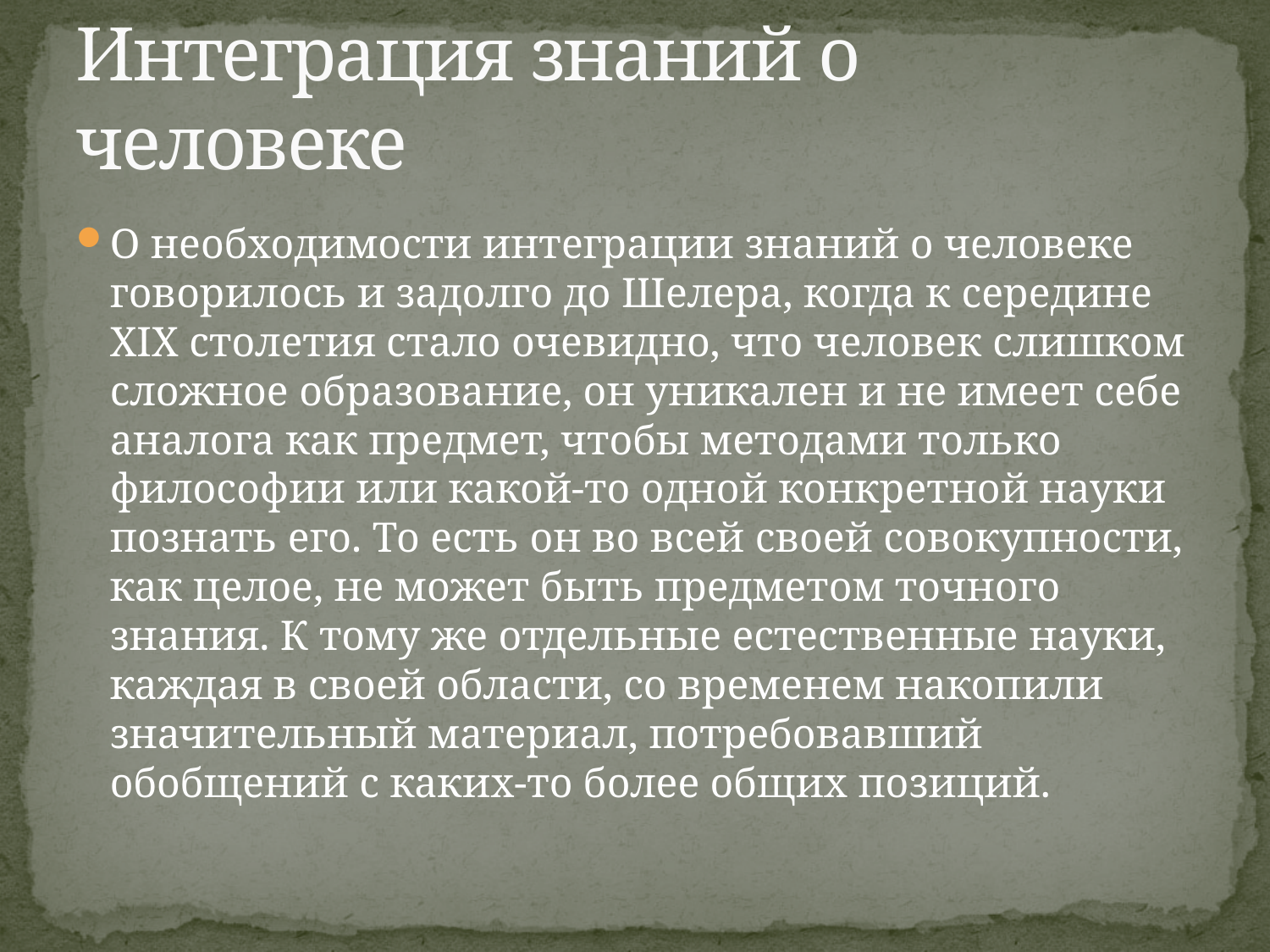

# Интеграция знаний о человеке
О необходимости интеграции знаний о человеке говорилось и задолго до Шелера, когда к середине XIX столетия стало очевидно, что человек слишком сложное образование, он уникален и не имеет себе аналога как предмет, чтобы методами только философии или какой-то одной конкретной науки познать его. То есть он во всей своей совокупности, как целое, не может быть предметом точного знания. К тому же отдельные естественные науки, каждая в своей области, со временем накопили значительный материал, потребовавший обобщений с каких-то более общих позиций.